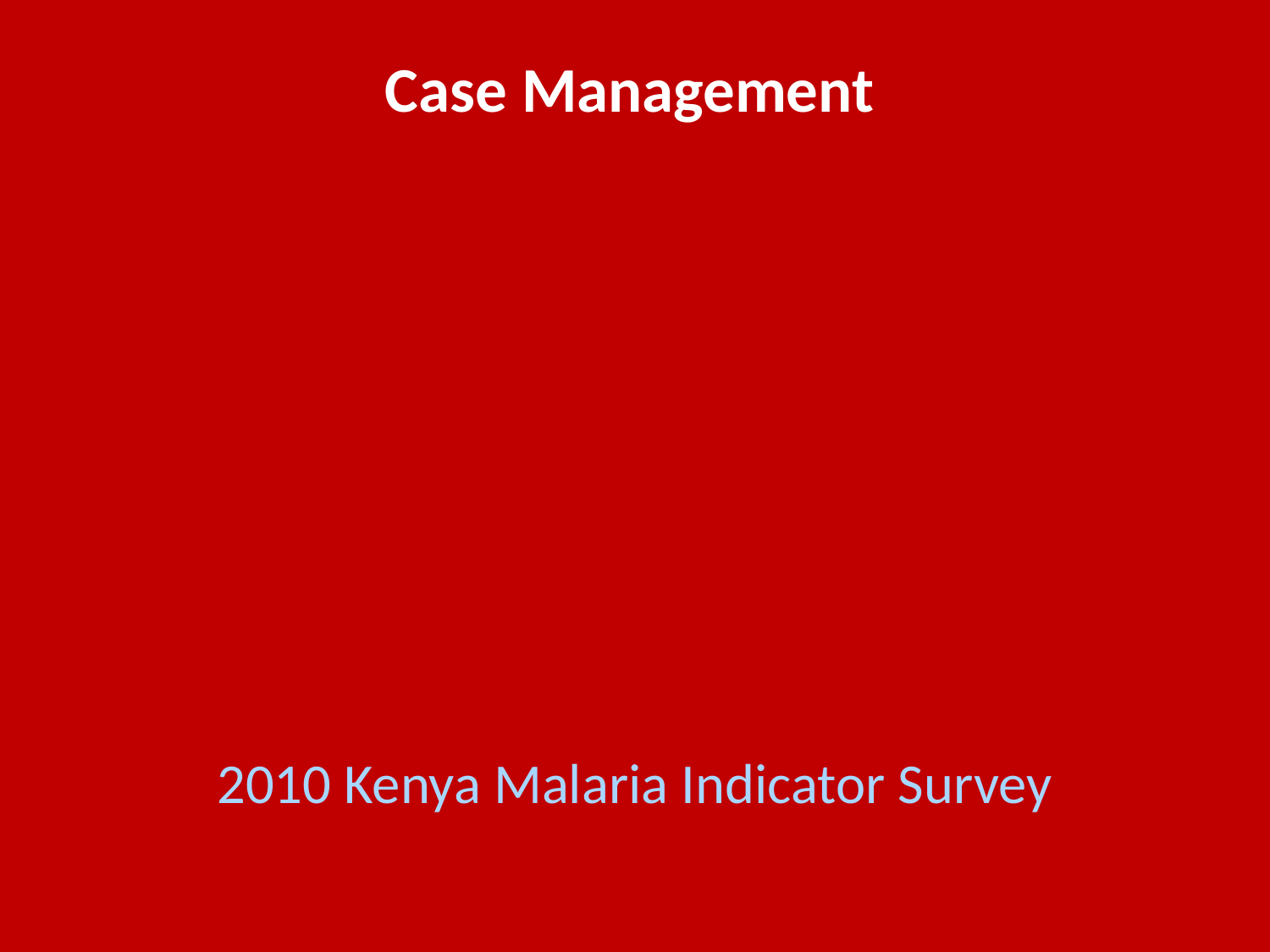

Case Management

2010 Kenya Malaria Indicator Survey